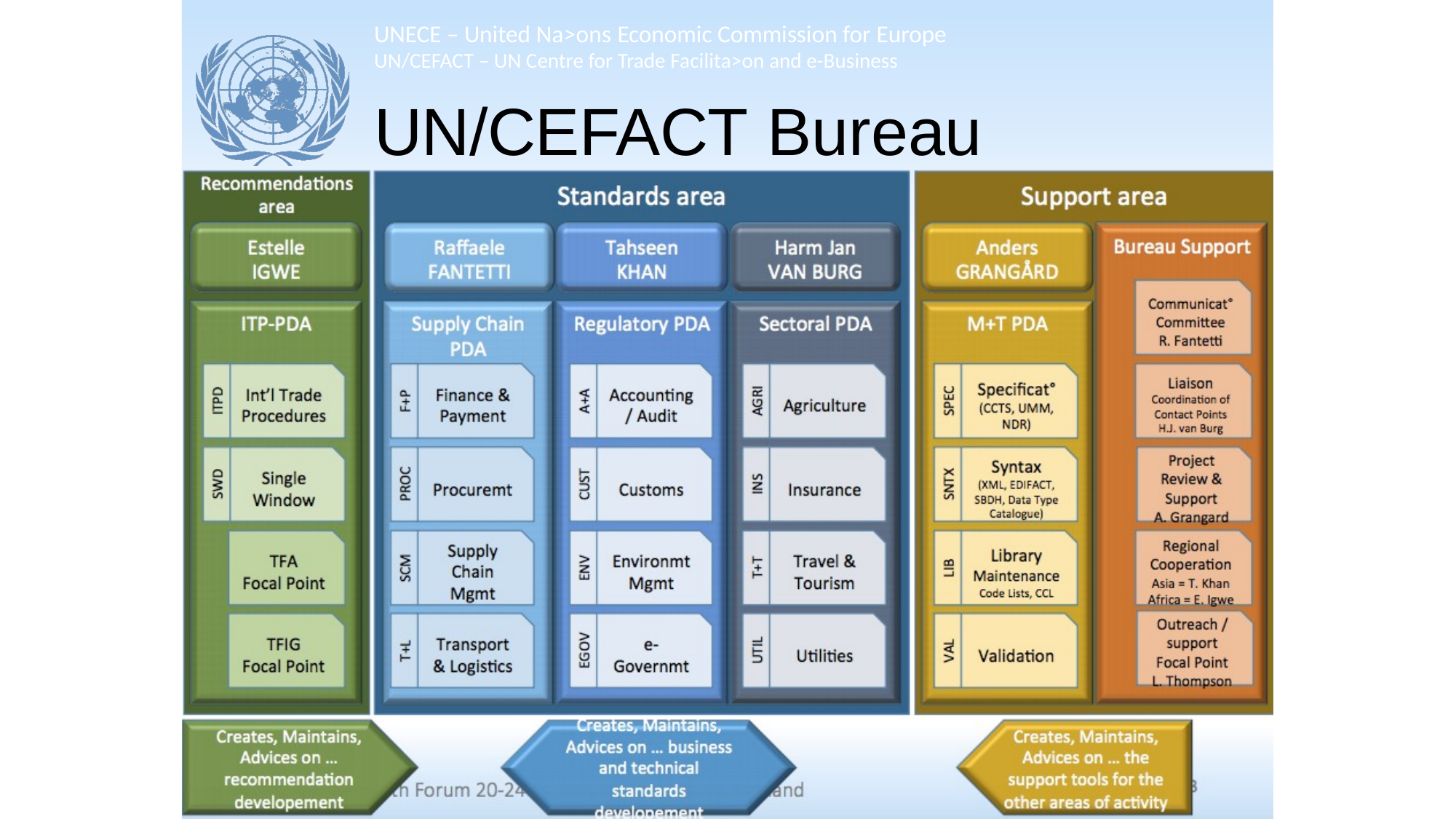

UNECE – United Na>ons Economic Commission for Europe
UN/CEFACT – UN Centre for Trade Facilita>on and e-Business
UN/CEFACT Bureau

UN/CEFACT 26th Forum 2-6 November 2015, Marseille, France	3